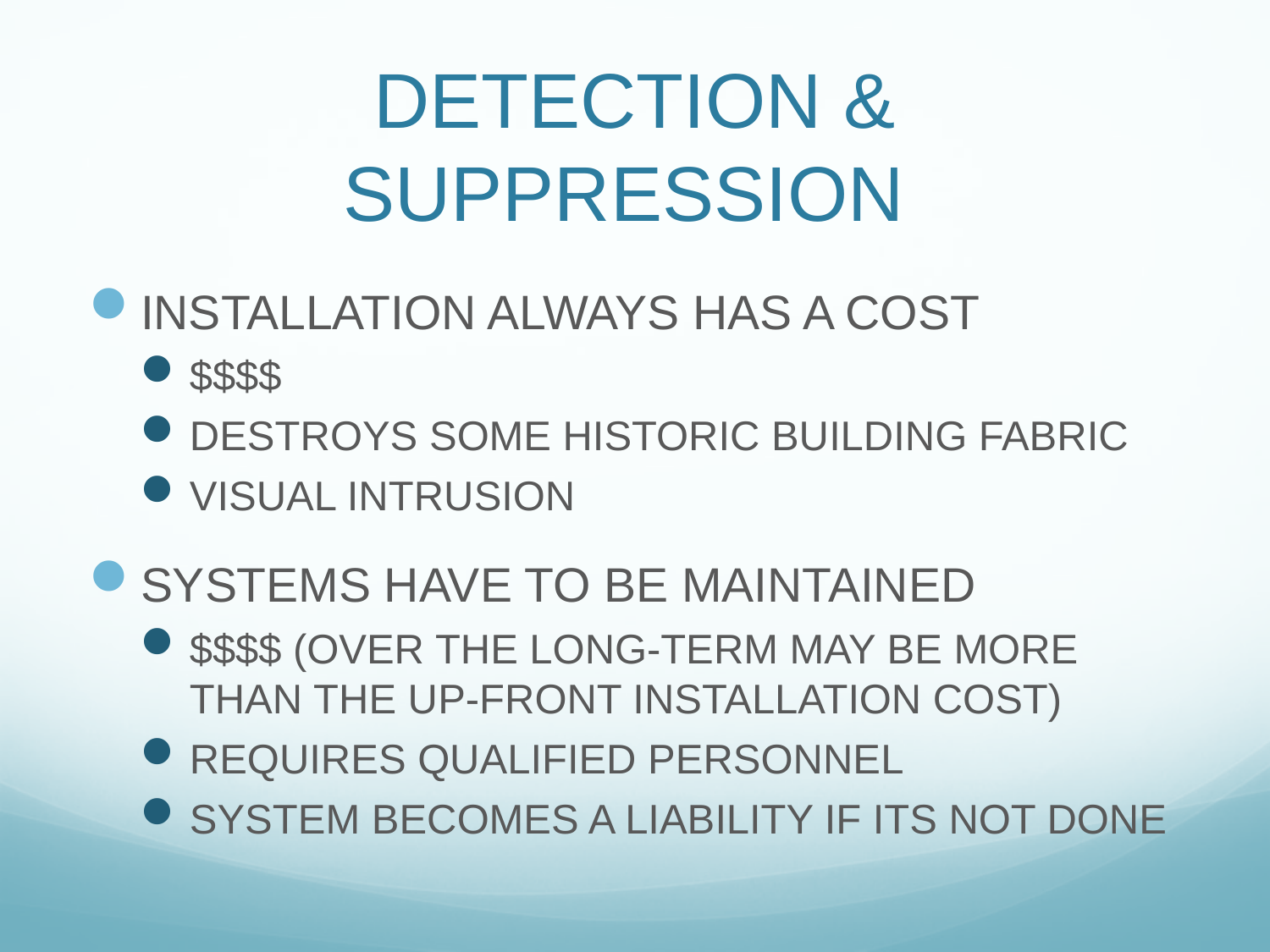

# DETECTION & SUPPRESSION
INSTALLATION ALWAYS HAS A COST
$$$$
DESTROYS SOME HISTORIC BUILDING FABRIC
VISUAL INTRUSION
SYSTEMS HAVE TO BE MAINTAINED
$$$$ (OVER THE LONG-TERM MAY BE MORE THAN THE UP-FRONT INSTALLATION COST)
REQUIRES QUALIFIED PERSONNEL
SYSTEM BECOMES A LIABILITY IF ITS NOT DONE